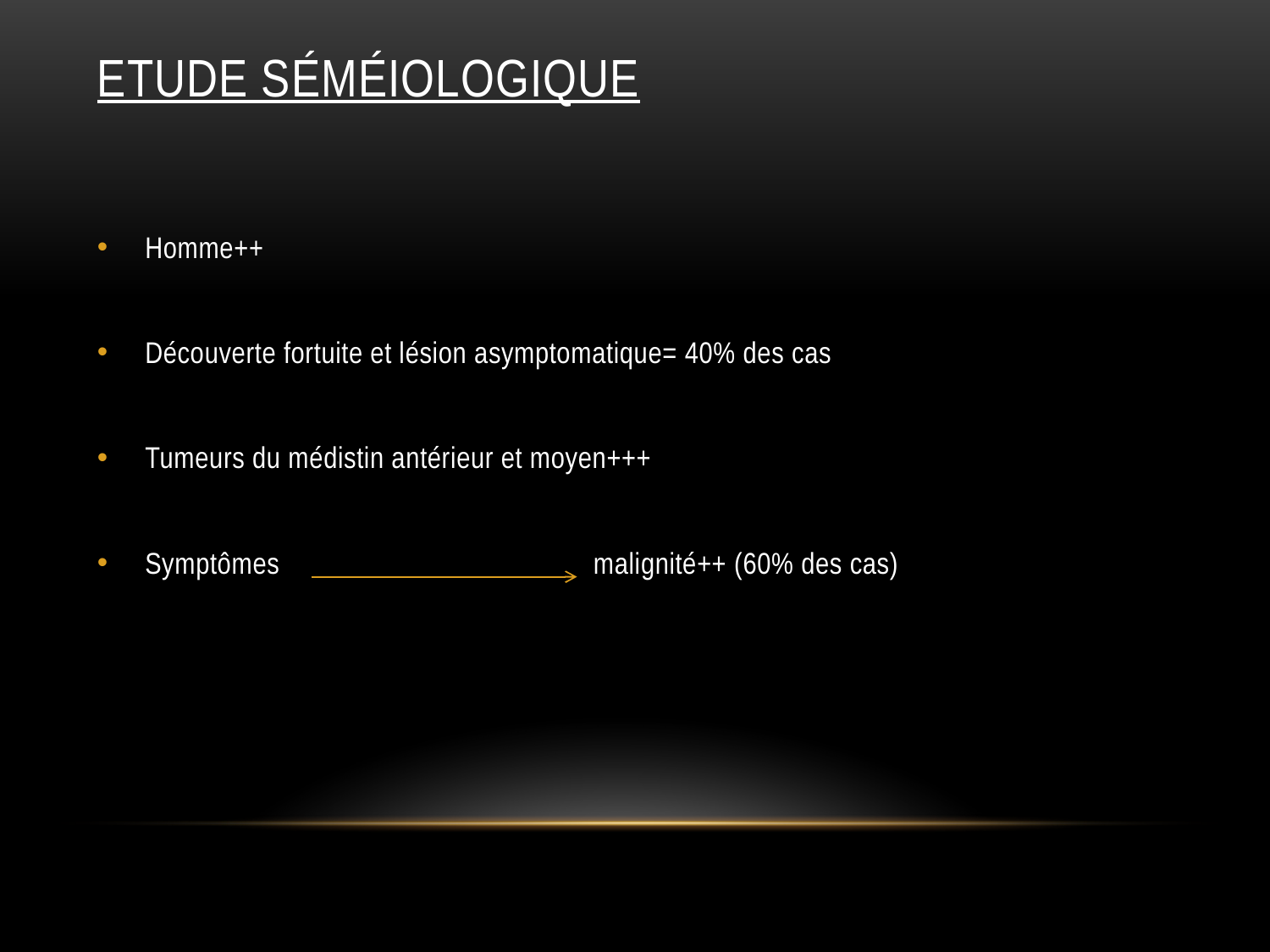

# Etude séméiologique
Homme++

Découverte fortuite et lésion asymptomatique= 40% des cas

Tumeurs du médistin antérieur et moyen+++

Symptômes                                           malignité++ (60% des cas)